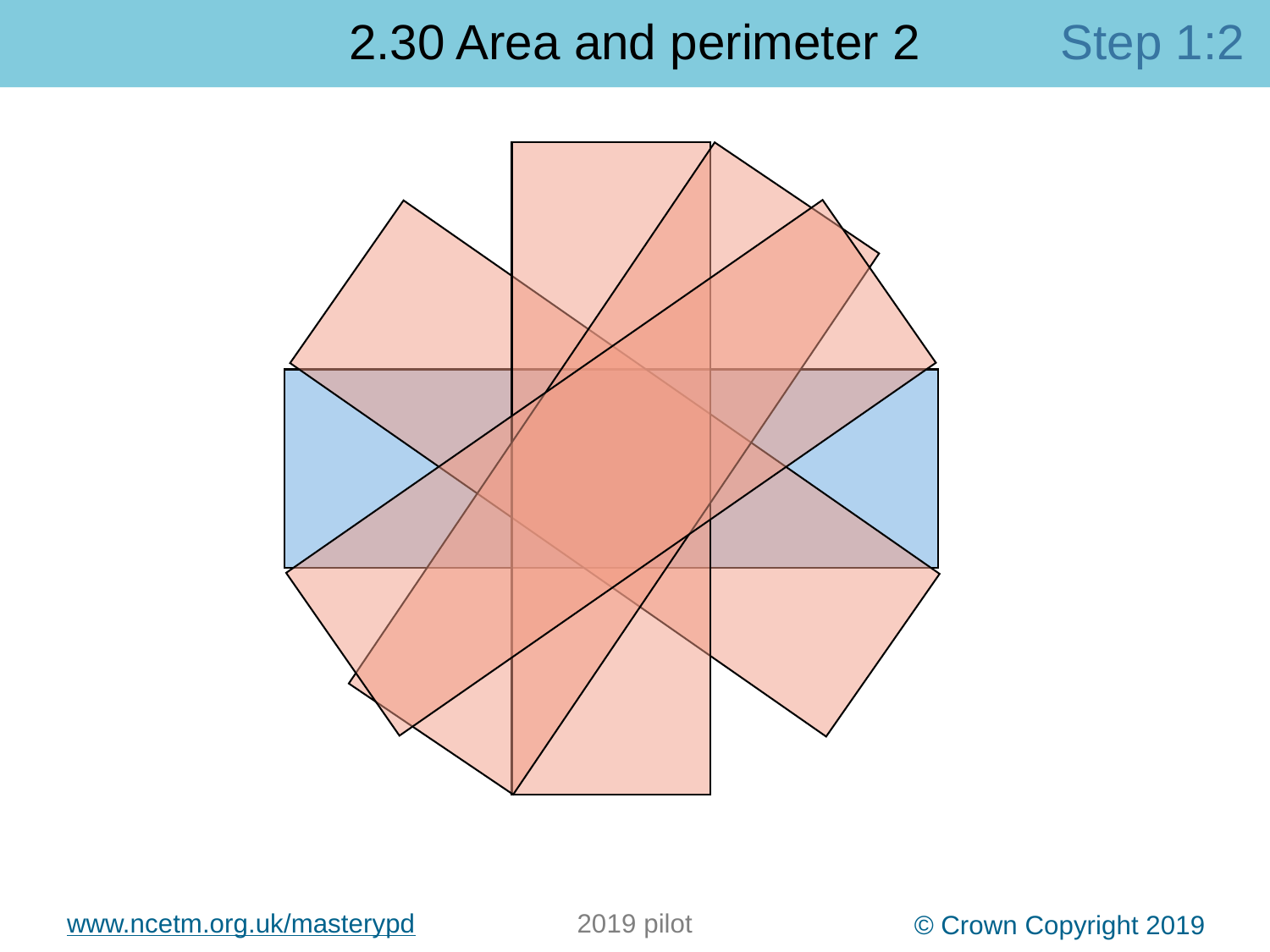

Step 1:2
2.30 Area and perimeter 2